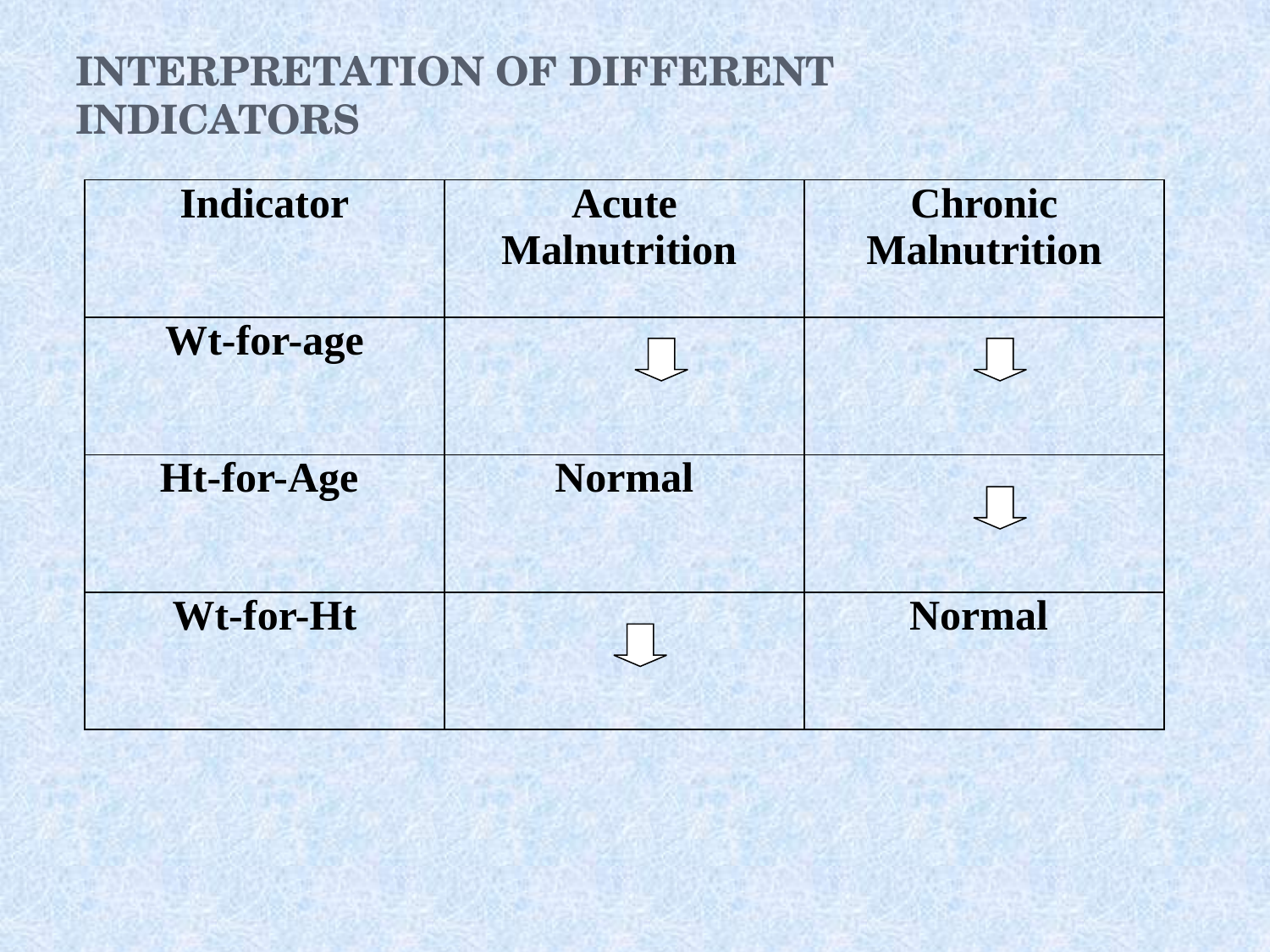

# Interpretation of different indicators
| Indicator | Acute Malnutrition | Chronic Malnutrition |
| --- | --- | --- |
| Wt-for-age |  |  |
| Ht-for-Age | Normal |  |
| Wt-for-Ht |  | Normal |